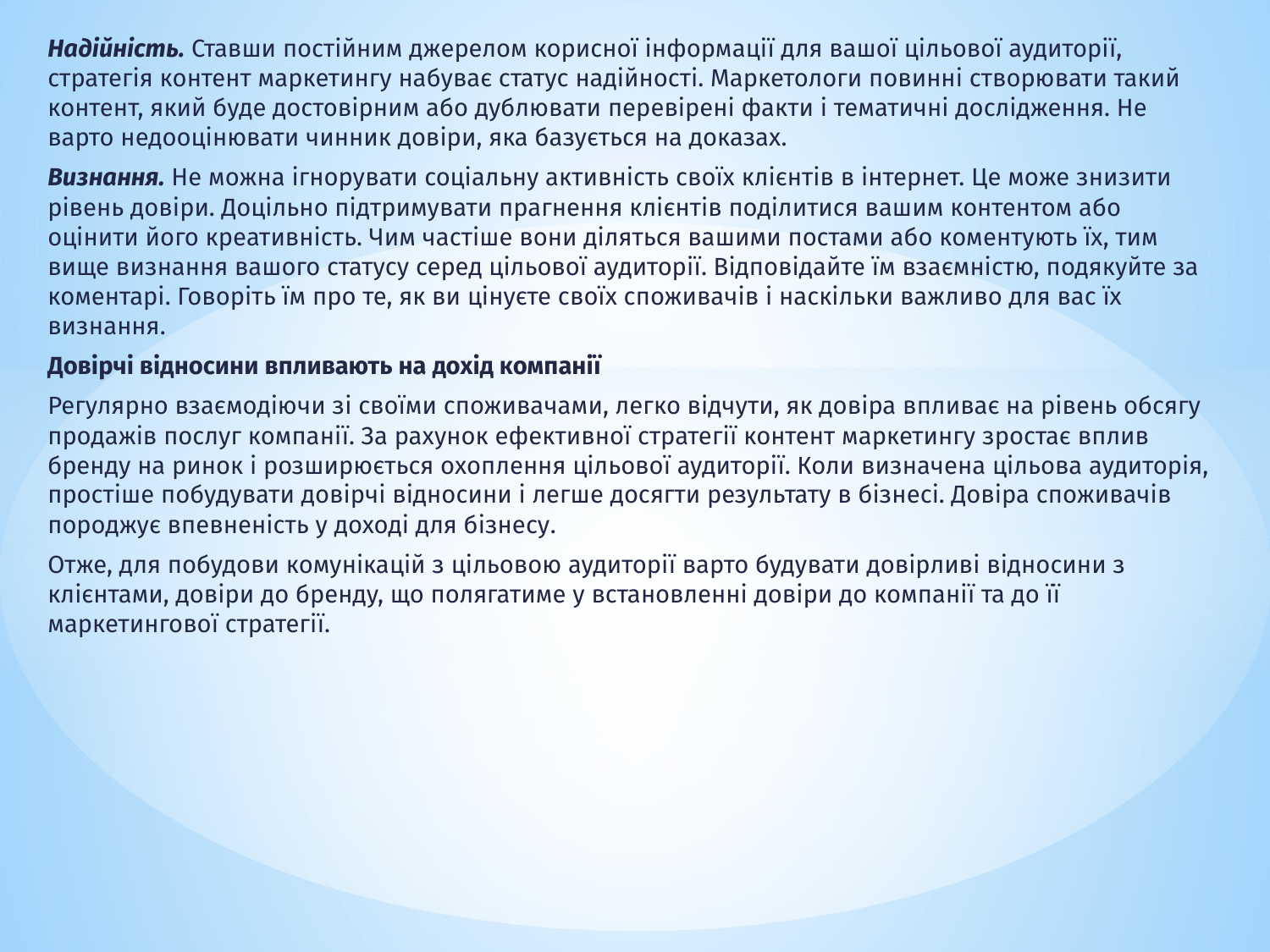

Надійність. Ставши постійним джерелом корисної інформації для вашої цільової аудиторії, стратегія контент маркетингу набуває статус надійності. Маркетологи повинні створювати такий контент, який буде достовірним або дублювати перевірені факти і тематичні дослідження. Не варто недооцінювати чинник довіри, яка базується на доказах.
Визнання. Не можна ігнорувати соціальну активність своїх клієнтів в інтернет. Це може знизити рівень довіри. Доцільно підтримувати прагнення клієнтів поділитися вашим контентом або оцінити його креативність. Чим частіше вони діляться вашими постами або коментують їх, тим вище визнання вашого статусу серед цільової аудиторії. Відповідайте їм взаємністю, подякуйте за коментарі. Говоріть їм про те, як ви цінуєте своїх споживачів і наскільки важливо для вас їх визнання.
Довірчі відносини впливають на дохід компанії
Регулярно взаємодіючи зі своїми споживачами, легко відчути, як довіра впливає на рівень обсягу продажів послуг компанії. За рахунок ефективної стратегії контент маркетингу зростає вплив бренду на ринок і розширюється охоплення цільової аудиторії. Коли визначена цільова аудиторія, простіше побудувати довірчі відносини і легше досягти результату в бізнесі. Довіра споживачів породжує впевненість у доході для бізнесу.
Отже, для побудови комунікацій з цільовою аудиторії варто будувати довірливі відносини з клієнтами, довіри до бренду, що полягатиме у встановленні довіри до компанії та до її маркетингової стратегії.